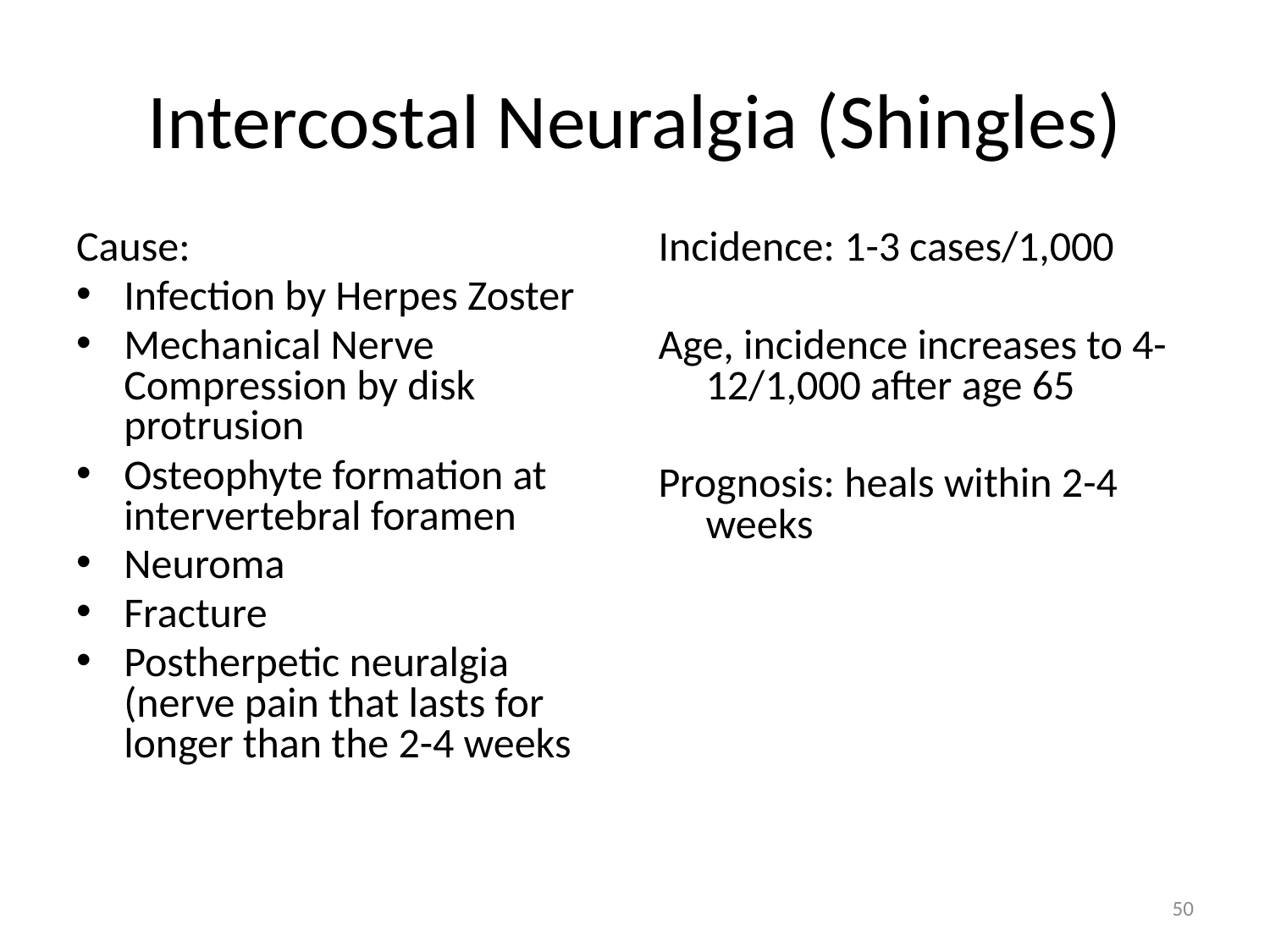

# Intercostal Neuralgia (Shingles)
Cause:
Infection by Herpes Zoster
Mechanical Nerve Compression by disk protrusion
Osteophyte formation at intervertebral foramen
Neuroma
Fracture
Postherpetic neuralgia (nerve pain that lasts for longer than the 2-4 weeks
Incidence: 1-3 cases/1,000

Age, incidence increases to 4-12/1,000 after age 65

Prognosis: heals within 2-4 weeks

50